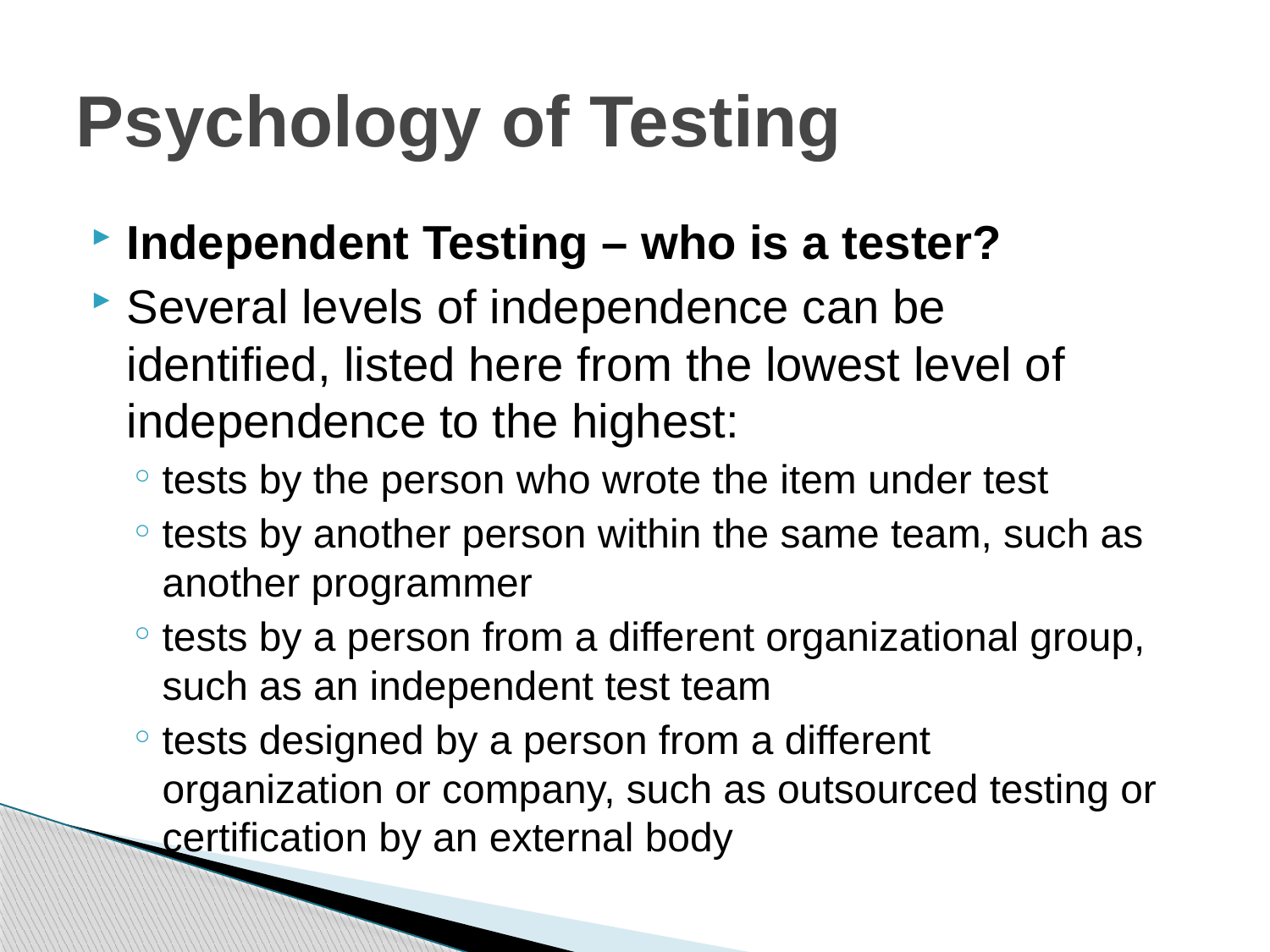

# Psychology of Testing
Independent Testing – who is a tester?
Several levels of independence can be identified, listed here from the lowest level of independence to the highest:
tests by the person who wrote the item under test
tests by another person within the same team, such as another programmer
tests by a person from a different organizational group, such as an independent test team
tests designed by a person from a different organization or company, such as outsourced testing or certification by an external body